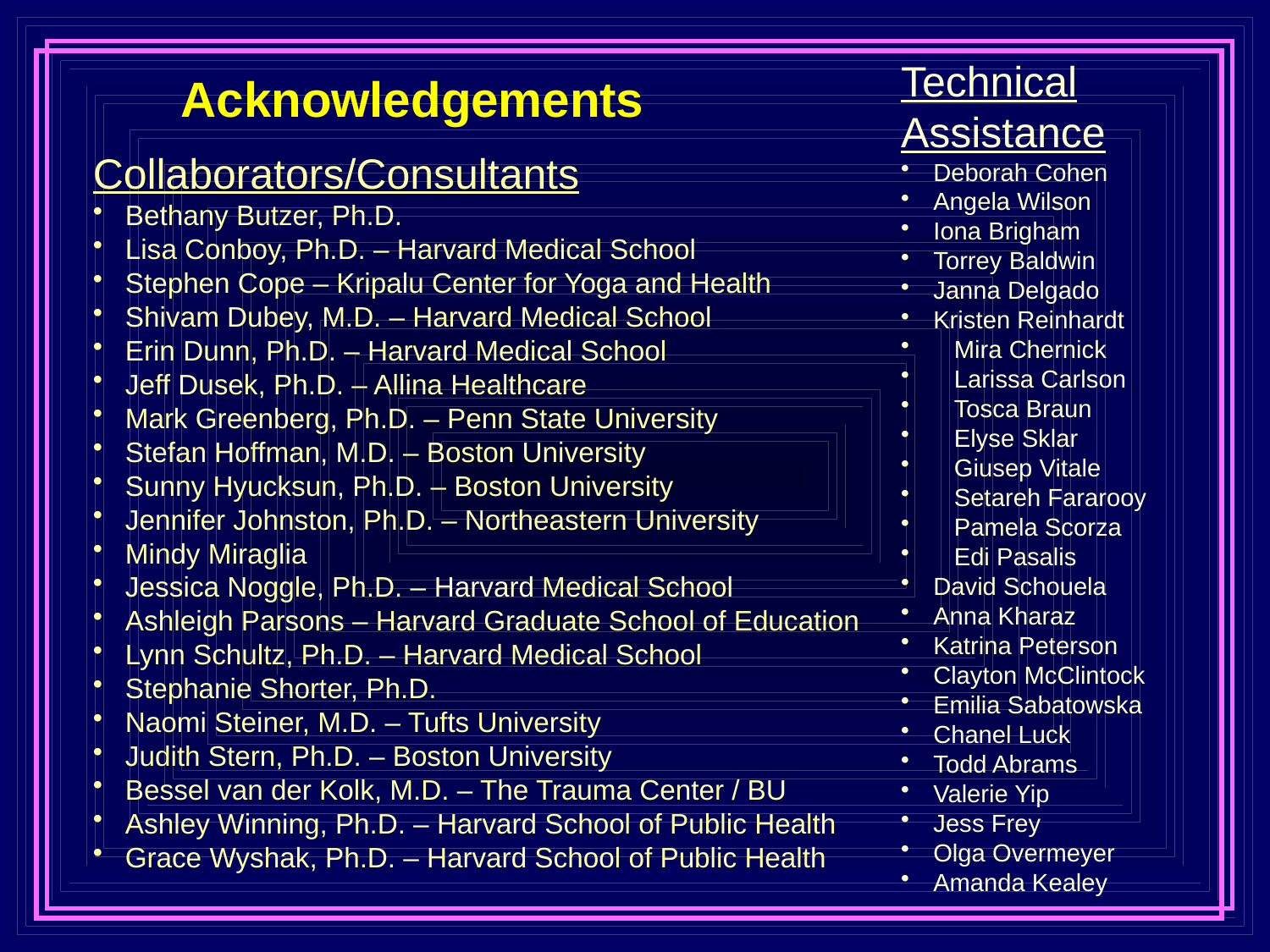

Technical
Assistance
Deborah Cohen
Angela Wilson
Iona Brigham
Torrey Baldwin
Janna Delgado
Kristen Reinhardt
   Mira Chernick
   Larissa Carlson
   Tosca Braun
   Elyse Sklar
   Giusep Vitale
   Setareh Fararooy
   Pamela Scorza
   Edi Pasalis
David Schouela
Anna Kharaz
Katrina Peterson
Clayton McClintock
Emilia Sabatowska
Chanel Luck
Todd Abrams
Valerie Yip
Jess Frey
Olga Overmeyer
Amanda Kealey

Acknowledgements
Collaborators/Consultants
Bethany Butzer, Ph.D.
Lisa Conboy, Ph.D. – Harvard Medical School
Stephen Cope – Kripalu Center for Yoga and Health
Shivam Dubey, M.D. – Harvard Medical School
Erin Dunn, Ph.D. – Harvard Medical School
Jeff Dusek, Ph.D. – Allina Healthcare
Mark Greenberg, Ph.D. – Penn State University
Stefan Hoffman, M.D. – Boston University
Sunny Hyucksun, Ph.D. – Boston University
Jennifer Johnston, Ph.D. – Northeastern University
Mindy Miraglia
Jessica Noggle, Ph.D. – Harvard Medical School
Ashleigh Parsons – Harvard Graduate School of Education
Lynn Schultz, Ph.D. – Harvard Medical School
Stephanie Shorter, Ph.D.
Naomi Steiner, M.D. – Tufts University
Judith Stern, Ph.D. – Boston University
Bessel van der Kolk, M.D. – The Trauma Center / BU
Ashley Winning, Ph.D. – Harvard School of Public Health
Grace Wyshak, Ph.D. – Harvard School of Public Health